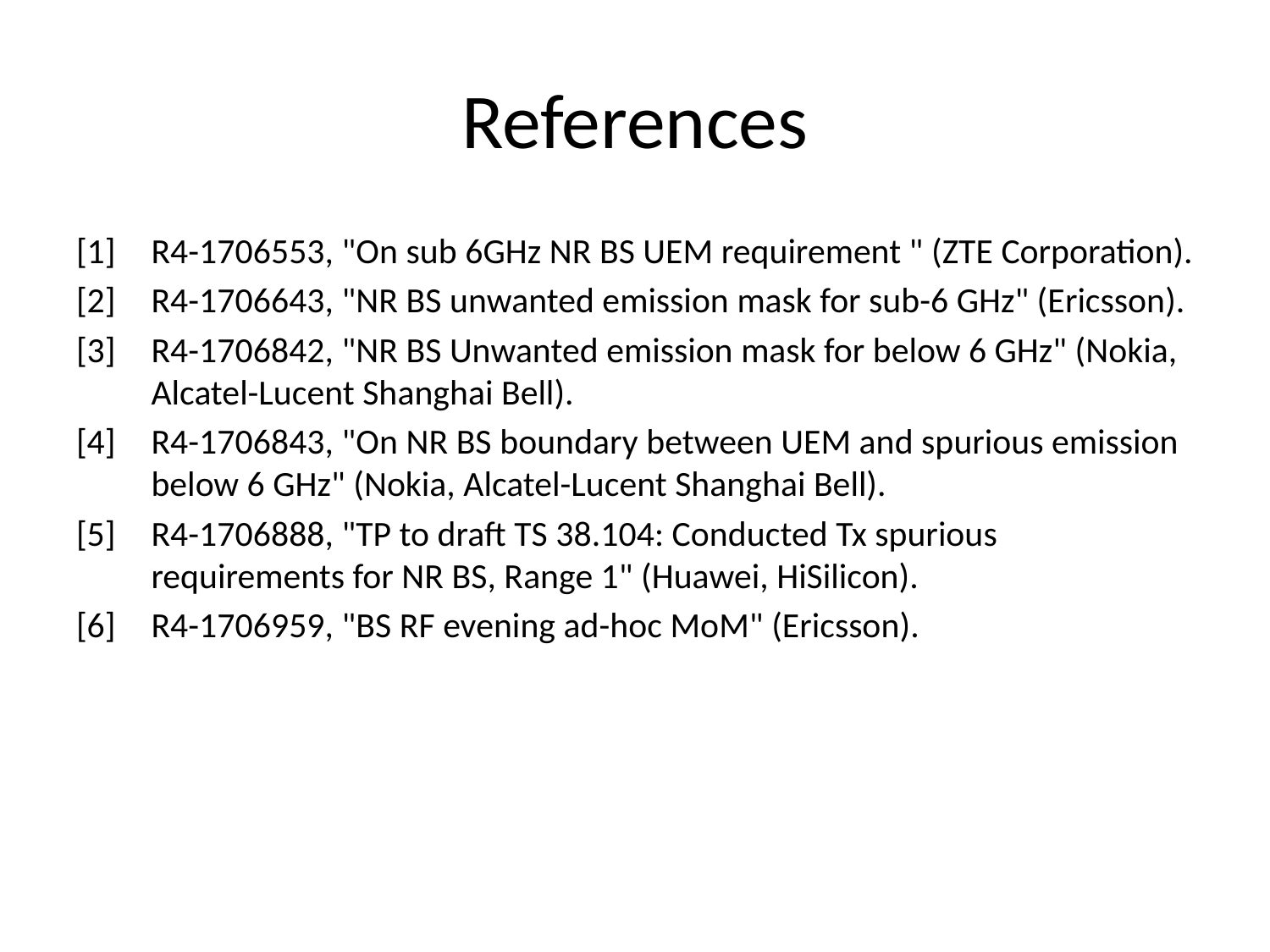

# References
[1]	R4-1706553, "On sub 6GHz NR BS UEM requirement " (ZTE Corporation).
[2]	R4-1706643, "NR BS unwanted emission mask for sub-6 GHz" (Ericsson).
[3]	R4-1706842, "NR BS Unwanted emission mask for below 6 GHz" (Nokia, Alcatel-Lucent Shanghai Bell).
[4]	R4-1706843, "On NR BS boundary between UEM and spurious emission below 6 GHz" (Nokia, Alcatel-Lucent Shanghai Bell).
[5]	R4-1706888, "TP to draft TS 38.104: Conducted Tx spurious requirements for NR BS, Range 1" (Huawei, HiSilicon).
[6]	R4-1706959, "BS RF evening ad-hoc MoM" (Ericsson).